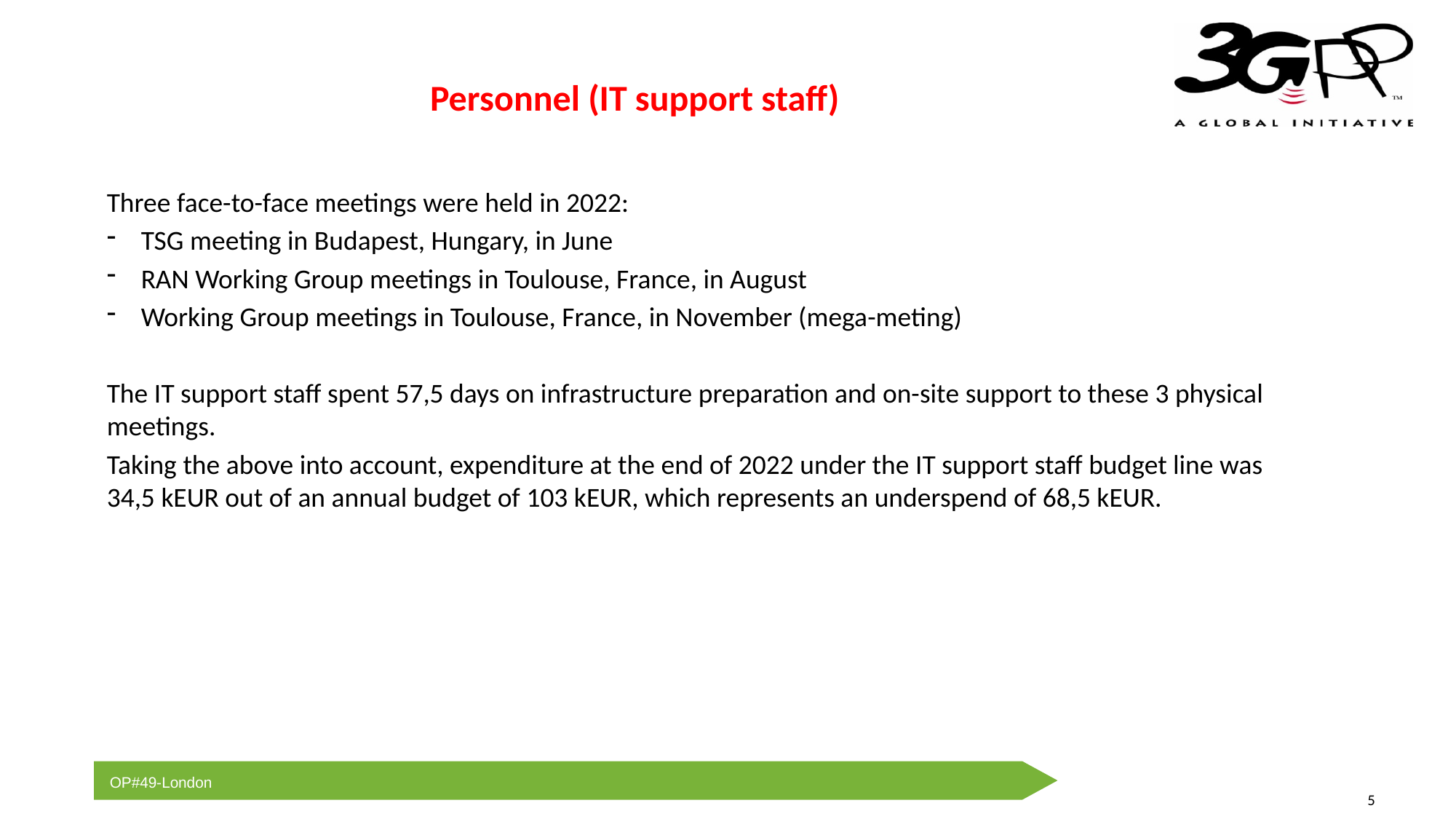

# Personnel (IT support staff)

Three face-to-face meetings were held in 2022:
TSG meeting in Budapest, Hungary, in June
RAN Working Group meetings in Toulouse, France, in August
Working Group meetings in Toulouse, France, in November (mega-meting)

The IT support staff spent 57,5 days on infrastructure preparation and on-site support to these 3 physical meetings.
Taking the above into account, expenditure at the end of 2022 under the IT support staff budget line was 34,5 kEUR out of an annual budget of 103 kEUR, which represents an underspend of 68,5 kEUR.